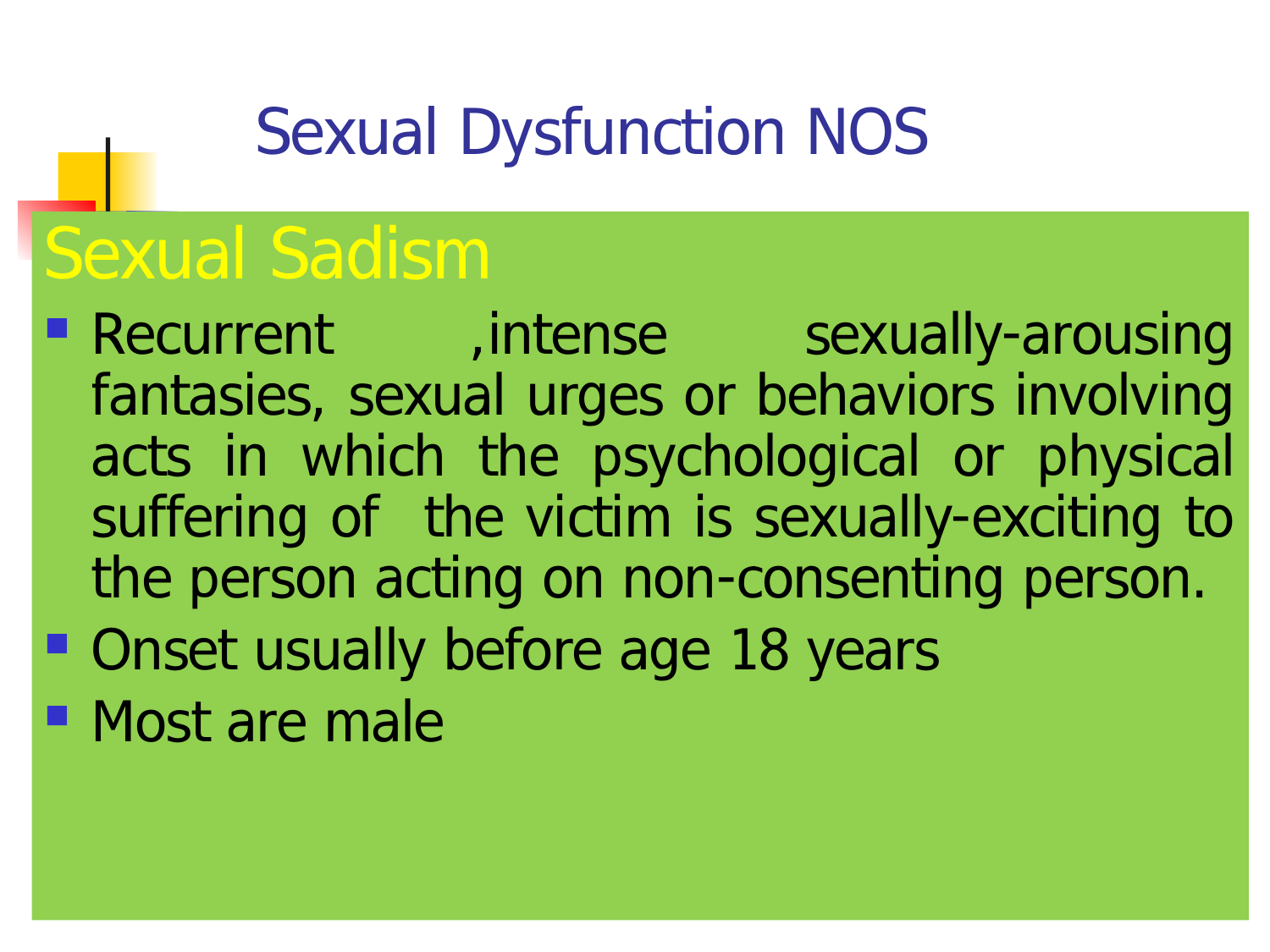

Sexual Dysfunction NOS
Sexual Sadism
Recurrent ,intense sexually-arousing fantasies, sexual urges or behaviors involving acts in which the psychological or physical suffering of  the victim is sexually-exciting to the person acting on non-consenting person.
Onset usually before age 18 years
Most are male